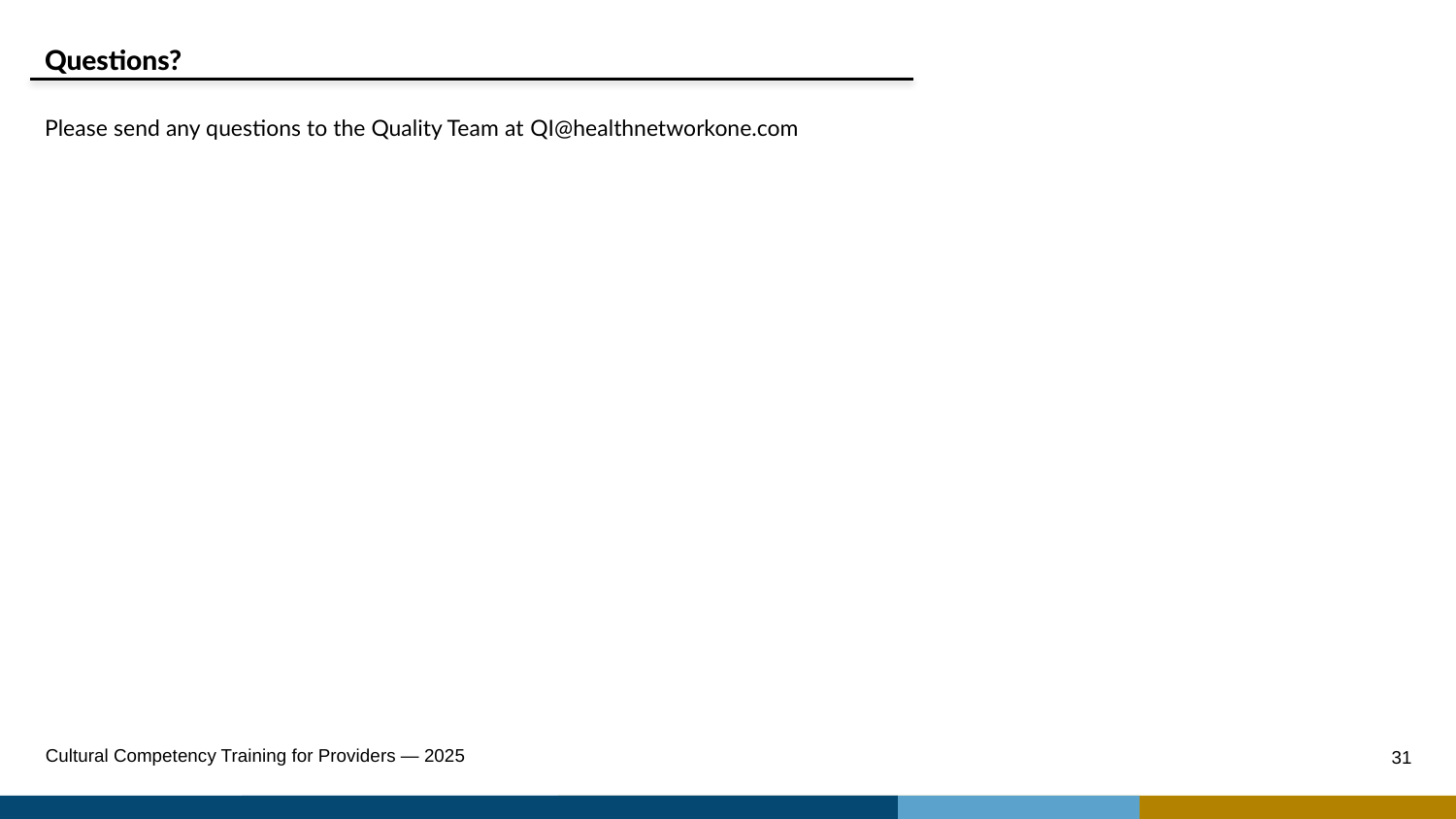

Questions?

Please send any questions to the Quality Team at QI@healthnetworkone.com
Cultural Competency Training for Providers — 2025